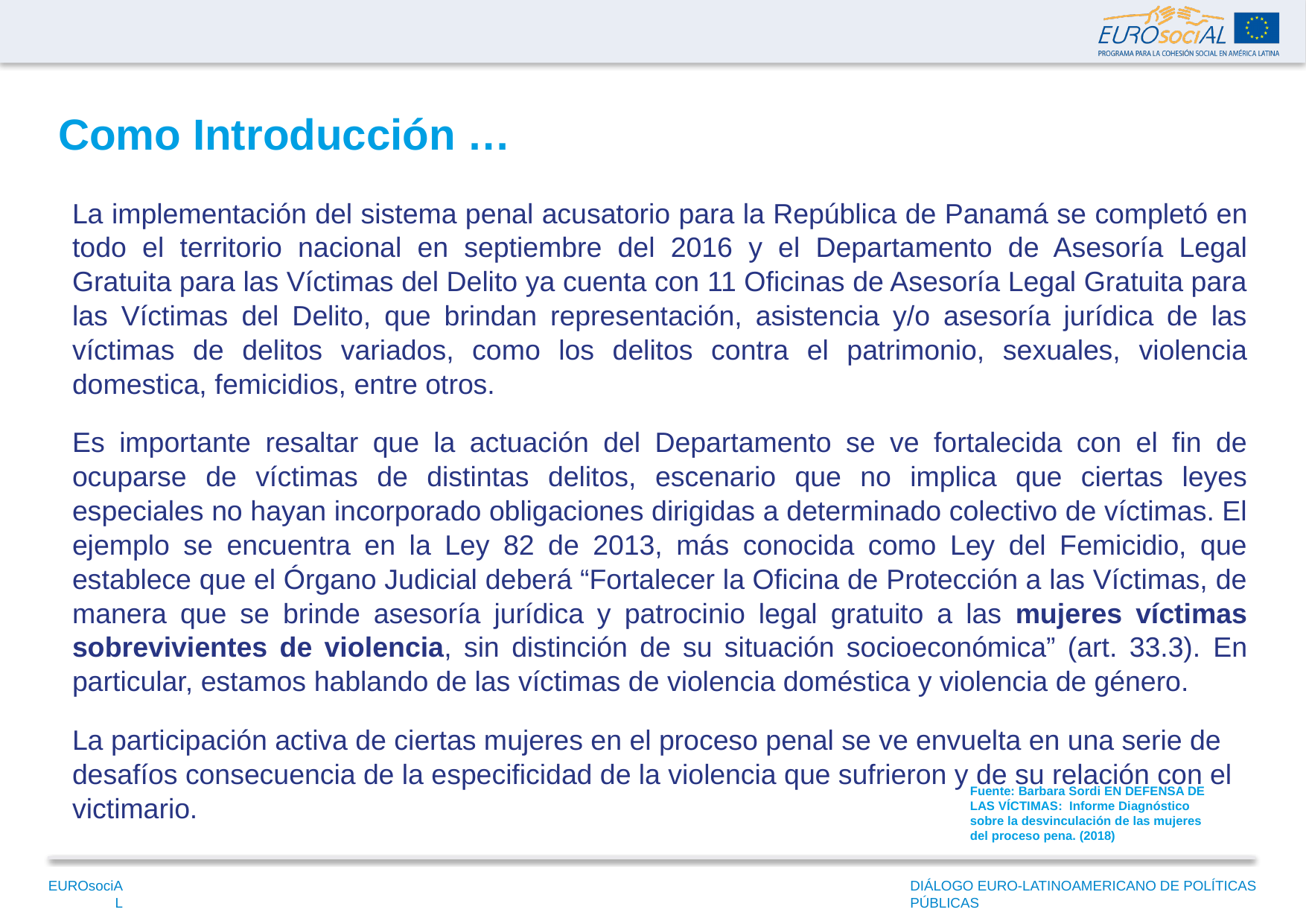

Como Introducción …
La implementación del sistema penal acusatorio para la República de Panamá se completó en todo el territorio nacional en septiembre del 2016 y el Departamento de Asesoría Legal Gratuita para las Víctimas del Delito ya cuenta con 11 Oficinas de Asesoría Legal Gratuita para las Víctimas del Delito, que brindan representación, asistencia y/o asesoría jurídica de las víctimas de delitos variados, como los delitos contra el patrimonio, sexuales, violencia domestica, femicidios, entre otros.
Es importante resaltar que la actuación del Departamento se ve fortalecida con el fin de ocuparse de víctimas de distintas delitos, escenario que no implica que ciertas leyes especiales no hayan incorporado obligaciones dirigidas a determinado colectivo de víctimas. El ejemplo se encuentra en la Ley 82 de 2013, más conocida como Ley del Femicidio, que establece que el Órgano Judicial deberá “Fortalecer la Oficina de Protección a las Víctimas, de manera que se brinde asesoría jurídica y patrocinio legal gratuito a las mujeres víctimas sobrevivientes de violencia, sin distinción de su situación socioeconómica” (art. 33.3). En particular, estamos hablando de las víctimas de violencia doméstica y violencia de género.
La participación activa de ciertas mujeres en el proceso penal se ve envuelta en una serie de desafíos consecuencia de la especificidad de la violencia que sufrieron y de su relación con el victimario.

Fuente: Barbara Sordi EN DEFENSA DE LAS VÍCTIMAS:  Informe Diagnóstico sobre la desvinculación de las mujeres del proceso pena. (2018)